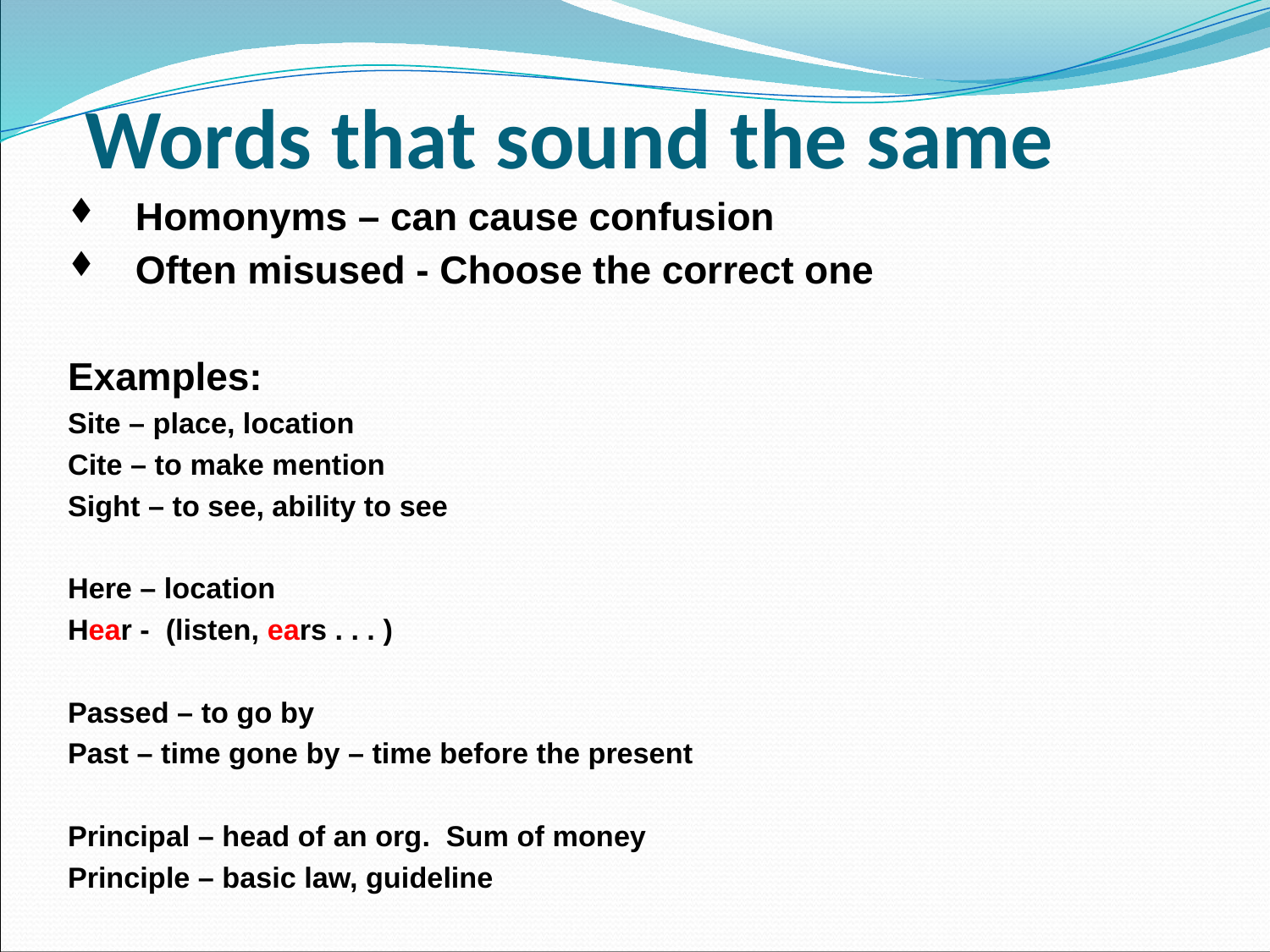

# Words that sound the same
Homonyms – can cause confusion
Often misused - Choose the correct one

Examples:
Site – place, location
Cite – to make mention
Sight – to see, ability to see

Here – location
Hear -  (listen, ears . . . )

Passed – to go by
Past – time gone by – time before the present

Principal – head of an org.  Sum of money
Principle – basic law, guideline